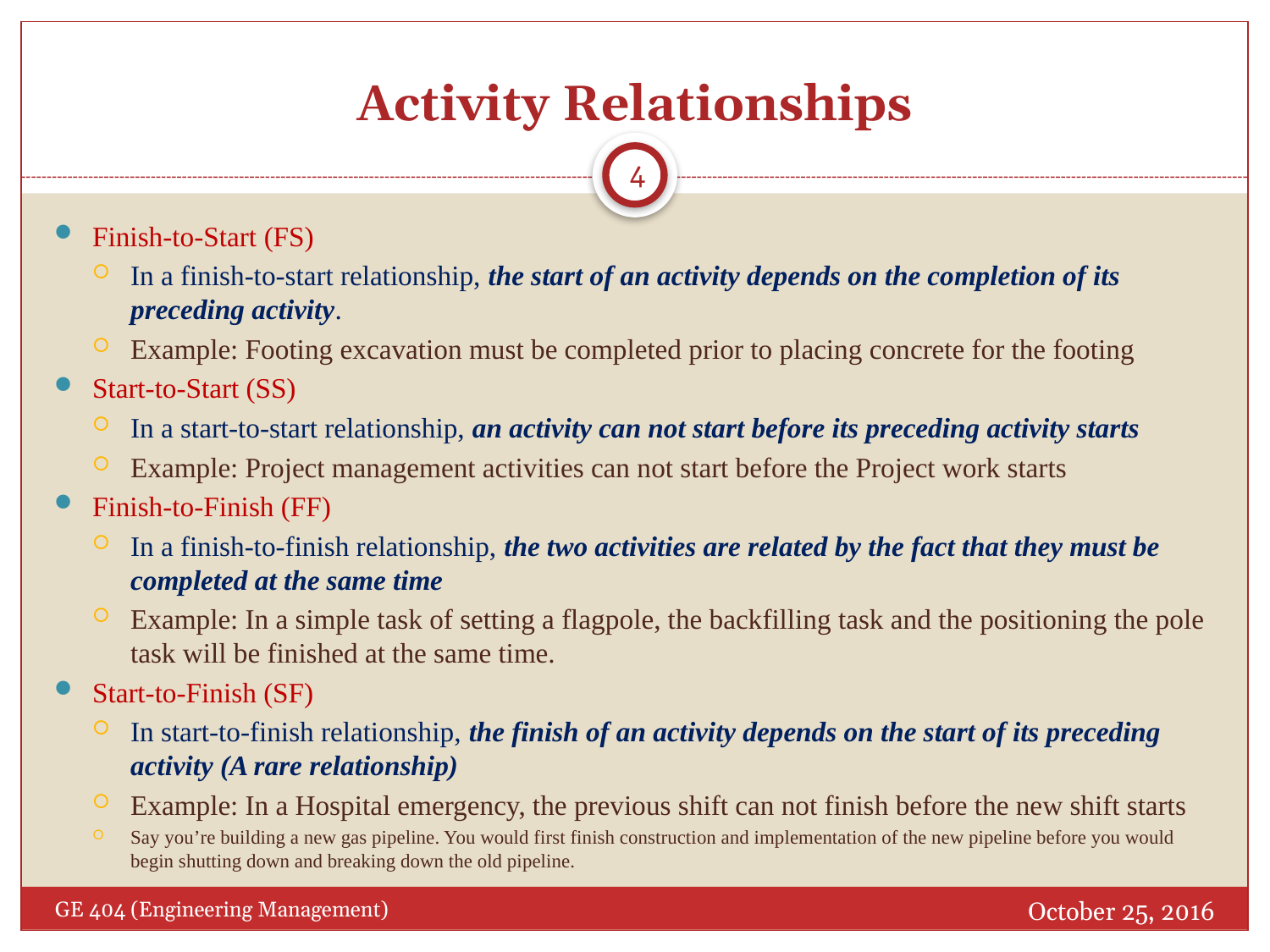

# Activity Relationships
4
Finish-to-Start (FS)
In a finish-to-start relationship, the start of an activity depends on the completion of its preceding activity.
Example: Footing excavation must be completed prior to placing concrete for the footing
Start-to-Start (SS)
In a start-to-start relationship, an activity can not start before its preceding activity starts
Example: Project management activities can not start before the Project work starts
Finish-to-Finish (FF)
In a finish-to-finish relationship, the two activities are related by the fact that they must be completed at the same time
Example: In a simple task of setting a flagpole, the backfilling task and the positioning the pole task will be finished at the same time.
Start-to-Finish (SF)
In start-to-finish relationship, the finish of an activity depends on the start of its preceding activity (A rare relationship)
Example: In a Hospital emergency, the previous shift can not finish before the new shift starts
Say you’re building a new gas pipeline. You would first finish construction and implementation of the new pipeline before you would begin shutting down and breaking down the old pipeline.
October 25, 2016
GE 404 (Engineering Management)